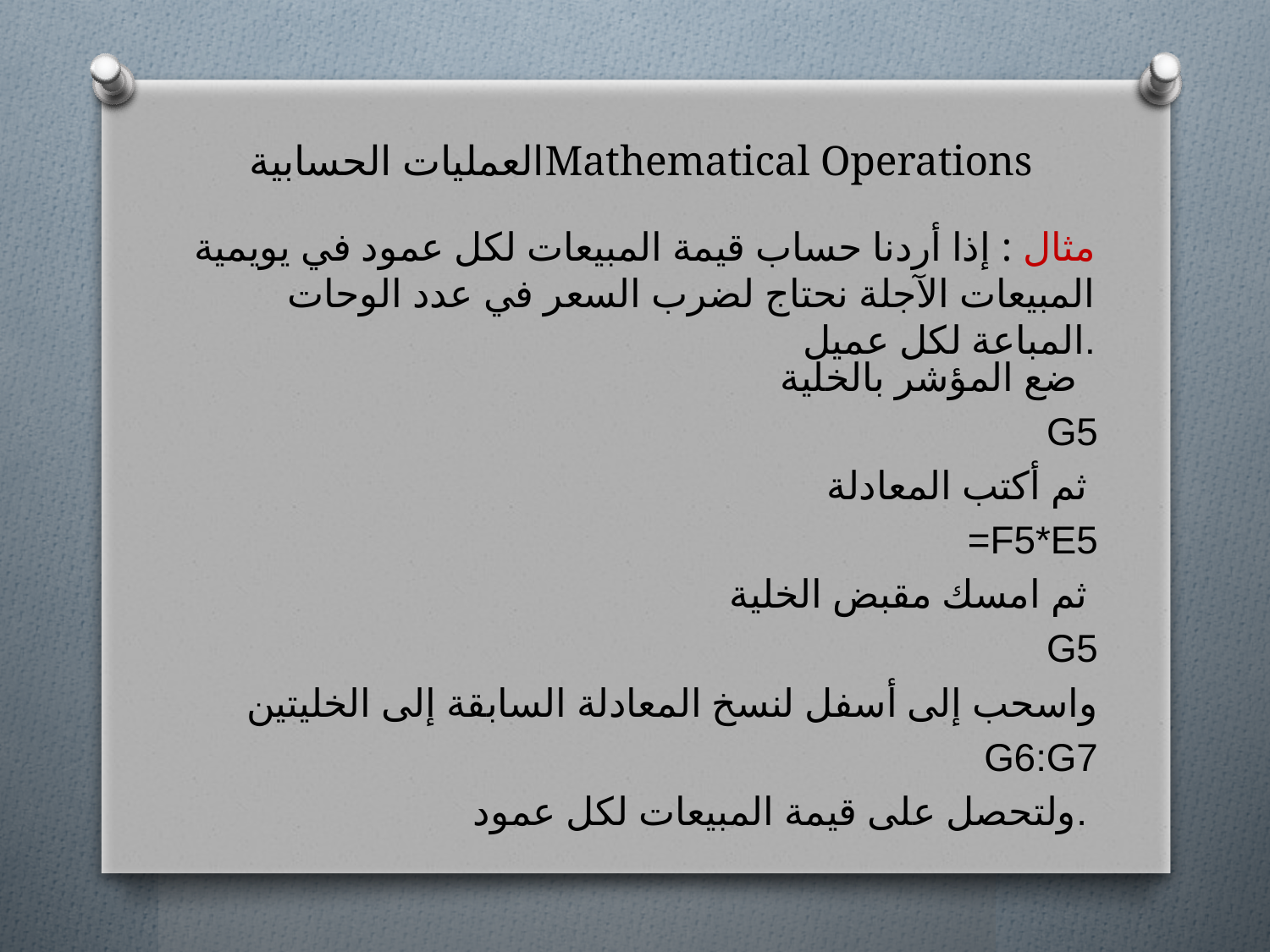

# العمليات الحسابيةMathematical Operations
مثال : إذا أردنا حساب قيمة المبيعات لكل عمود في يويمية المبيعات الآجلة نحتاج لضرب السعر في عدد الوحات المباعة لكل عميل.

ضع المؤشر بالخلية
G5
ثم أكتب المعادلة
=F5*E5
ثم امسك مقبض الخلية
G5
واسحب إلى أسفل لنسخ المعادلة السابقة إلى الخليتين
G6:G7
ولتحصل على قيمة المبيعات لكل عمود.